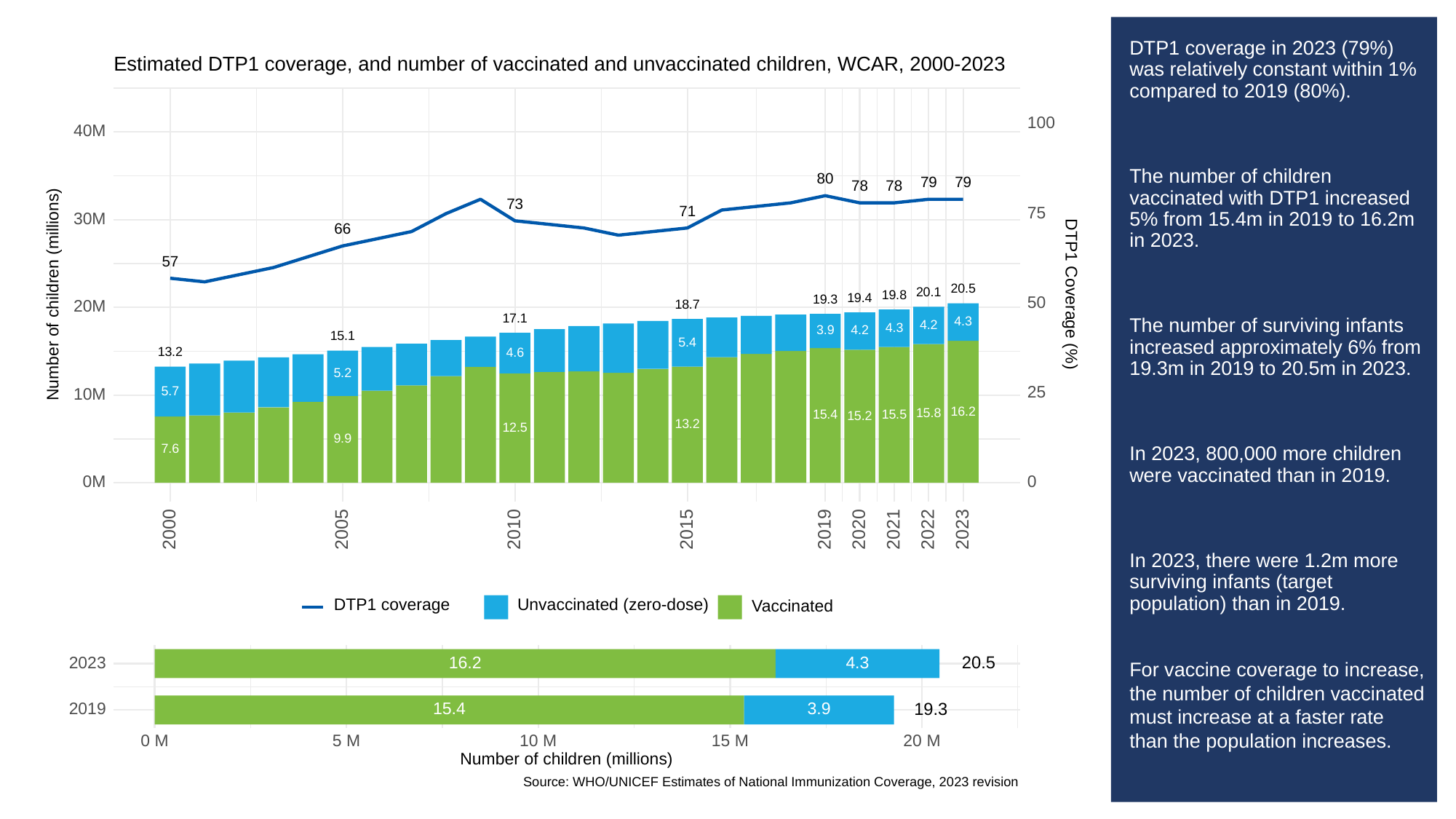

# DTP1 coverage in 2023 (79%) was relatively constant within 1% compared to 2019 (80%).

The number of children vaccinated with DTP1 increased 5% from 15.4m in 2019 to 16.2m in 2023.

The number of surviving infants increased approximately 6% from 19.3m in 2019 to 20.5m in 2023.

In 2023, 800,000 more children were vaccinated than in 2019.

In 2023, there were 1.2m more surviving infants (target population) than in 2019.

For vaccine coverage to increase, the number of children vaccinated must increase at a faster rate than the population increases.

Estimated DTP1 coverage, and number of vaccinated and unvaccinated children, WCAR, 2000-2023

100
40M

80

79
79
78
78

73
71
75
30M

66
57

20.5
Number of children (millions)
DTP1 Coverage (%)
20.1
19.8
19.4
19.3
50
18.7
20M

17.1

4.3

4.2

4.3

3.9

4.2

15.1

5.4

13.2

4.6

5.2

25
5.7
10M

16.2

15.8
15.5
15.4
15.2

13.2
12.5
9.9

7.6
0M
0

2023
2000
2005
2010
2015
2019
2020
2021
2022

Unvaccinated (zero-dose)
DTP1 coverage
Vaccinated

20.5
4.3
16.2
2023

19.3
3.9
15.4
2019

0 M
10 M
15 M
20 M
5 M
Number of children (millions)
Source: WHO/UNICEF Estimates of National Immunization Coverage, 2023 revision